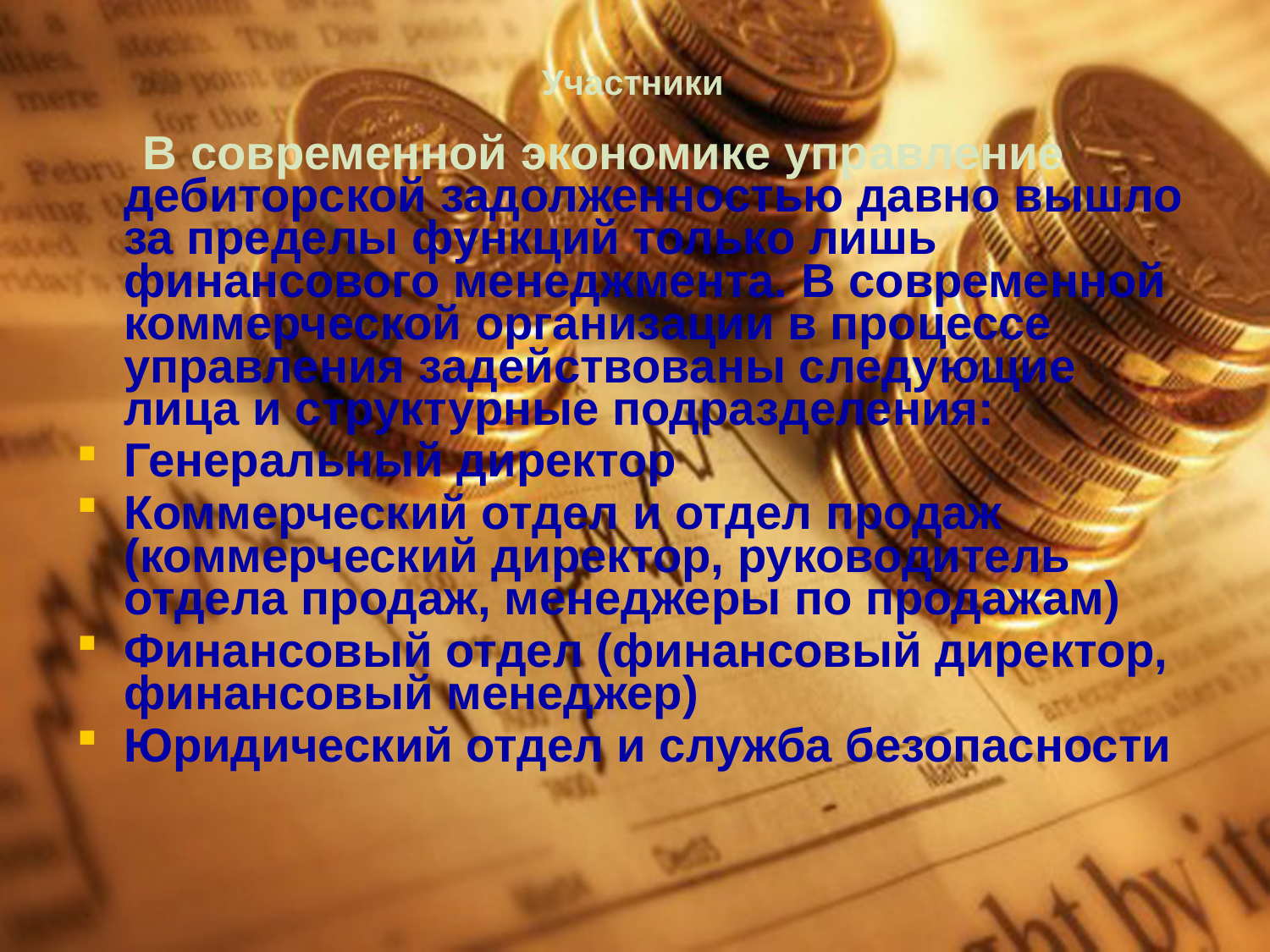

Участники
     В современной экономике управление дебиторской задолженностью давно вышло за пределы функций только лишь финансового менеджмента. В современной коммерческой организации в процессе управления задействованы следующие лица и структурные подразделения:
Генеральный директор
Коммерческий отдел и отдел продаж (коммерческий директор, руководитель отдела продаж, менеджеры по продажам)
Финансовый отдел (финансовый директор, финансовый менеджер)
Юридический отдел и служба безопасности